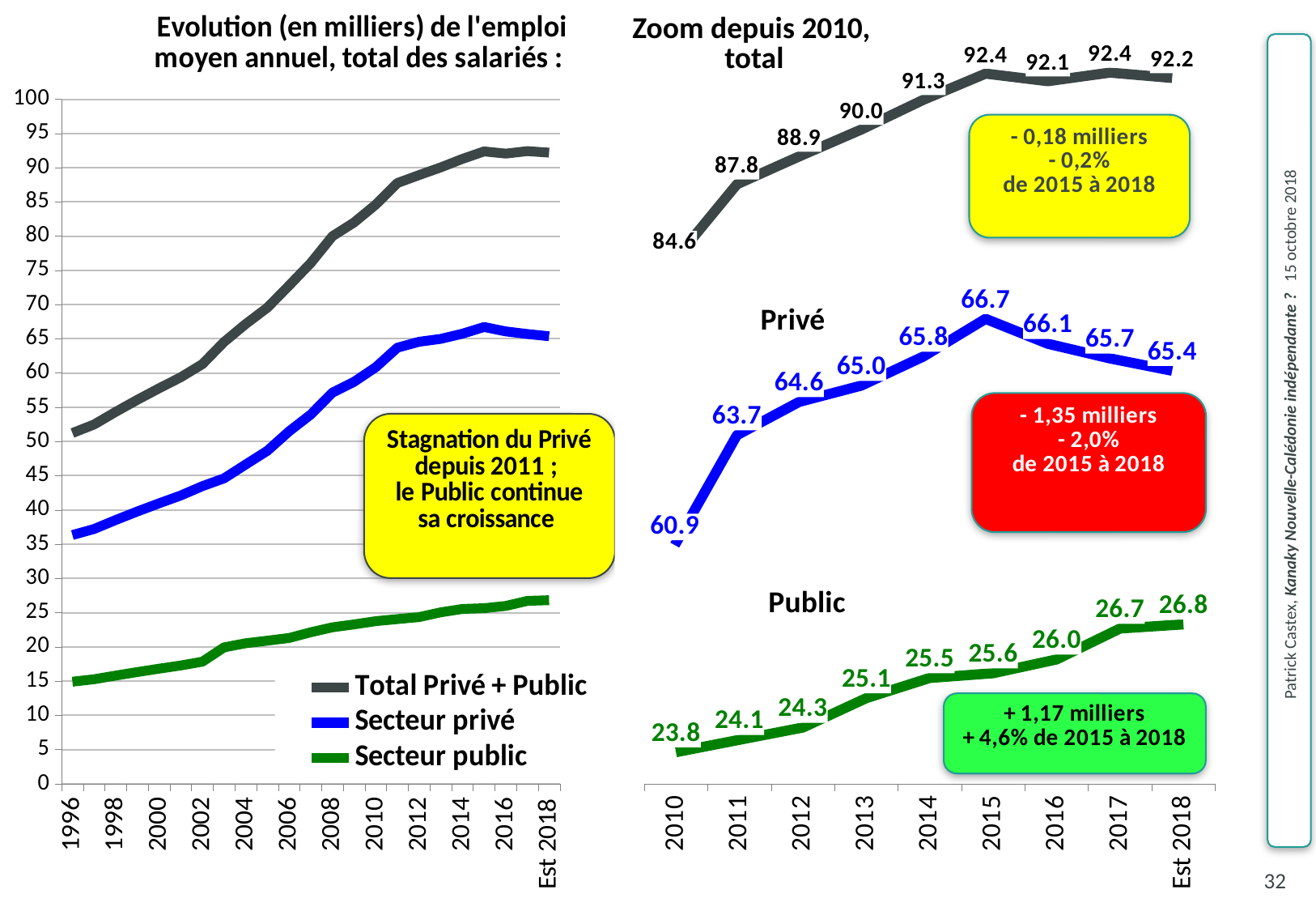

### Chart: Evolution (en milliers) de l'emploi moyen annuel, total des salariés :

| Category | Total Privé + Public | Secteur privé | Secteur public |
|---|---|---|---|
| 1996 | 51.24613282660146 | 36.33770595238095 | 14.9084268742205 |
| 1997 | 52.48720610968716 | 37.21772857142857 | 15.2694775382587 |
| 1998 | 54.33611349222786 | 38.52875535714285 | 15.807358135085 |
| 1999 | 56.09687285487382 | 39.77727797619048 | 16.31959487868335 |
| 2000 | 57.77761887804443 | 40.96906458333323 | 16.8085542947111 |
| 2001 | 59.39186151384609 | 42.11369484126984 | 17.27816667257638 |
| 2002 | 61.31325 | 43.47611666666661 | 17.83713333333332 |
| 2003 | 64.54075 | 44.61205952380953 | 19.92869047619048 |
| 2004 | 67.16925 | 46.64227916666661 | 20.52697083333332 |
| 2005 | 69.56325 | 48.66014345238095 | 20.90310654761905 |
| 2006 | 72.79275 | 51.49402440476189 | 21.29872559523809 |
| 2007 | 76.077 | 53.94378749999994 | 22.1332125 |
| 2008 | 79.991 | 57.13956845238096 | 22.85143154761905 |
| 2009 | 82.0025 | 58.72325178571428 | 23.27924821428572 |
| 2010 | 84.6115 | 60.85538690476191 | 23.7561130952381 |
| 2011 | 87.763 | 63.710875 | 24.052125 |
| 2012 | 88.92225 | 64.5746 | 24.34765 |
| 2013 | 90.049 | 64.998605 | 25.05039575 |
| 2014 | 91.28825 | 65.75488 | 25.53336825 |
| 2015 | 92.37974999999992 | 66.7330475 | 25.6467035 |
| 2016 | 92.0615 | 66.08477500000001 | 25.97672525 |
| 2017 | 92.42175 | 65.70387249999995 | 26.717879 |
| Est 2018 | 92.19720591318088 | 65.38304343918244 | 26.8174114757261 |

### Chart: Zoom depuis 2010,
 total

| Category | Total Privé + Public |
|---|---|
| 2010 | 84.6115 |
| 2011 | 87.763 |
| 2012 | 88.92225 |
| 2013 | 90.049 |
| 2014 | 91.28825 |
| 2015 | 92.37974999999992 |
| 2016 | 92.0615 |
| 2017 | 92.42175 |
| Est 2018 | 92.19720591318088 |

### Chart: Privé

| Category | Secteur privé |
|---|---|
| 2010 | 60.85538690476191 |
| 2011 | 63.710875 |
| 2012 | 64.5746 |
| 2013 | 64.998605 |
| 2014 | 65.75488 |
| 2015 | 66.7330475 |
| 2016 | 66.08477500000001 |
| 2017 | 65.70387249999995 |
| Est 2018 | 65.38304343918244 |

### Chart: Public

| Category | Secteur public |
|---|---|
| 2010 | 23.7561130952381 |
| 2011 | 24.052125 |
| 2012 | 24.34765 |
| 2013 | 25.05039575 |
| 2014 | 25.53336825 |
| 2015 | 25.6467035 |
| 2016 | 25.97672525 |
| 2017 | 26.717879 |
| Est 2018 | 26.8174114757261 |